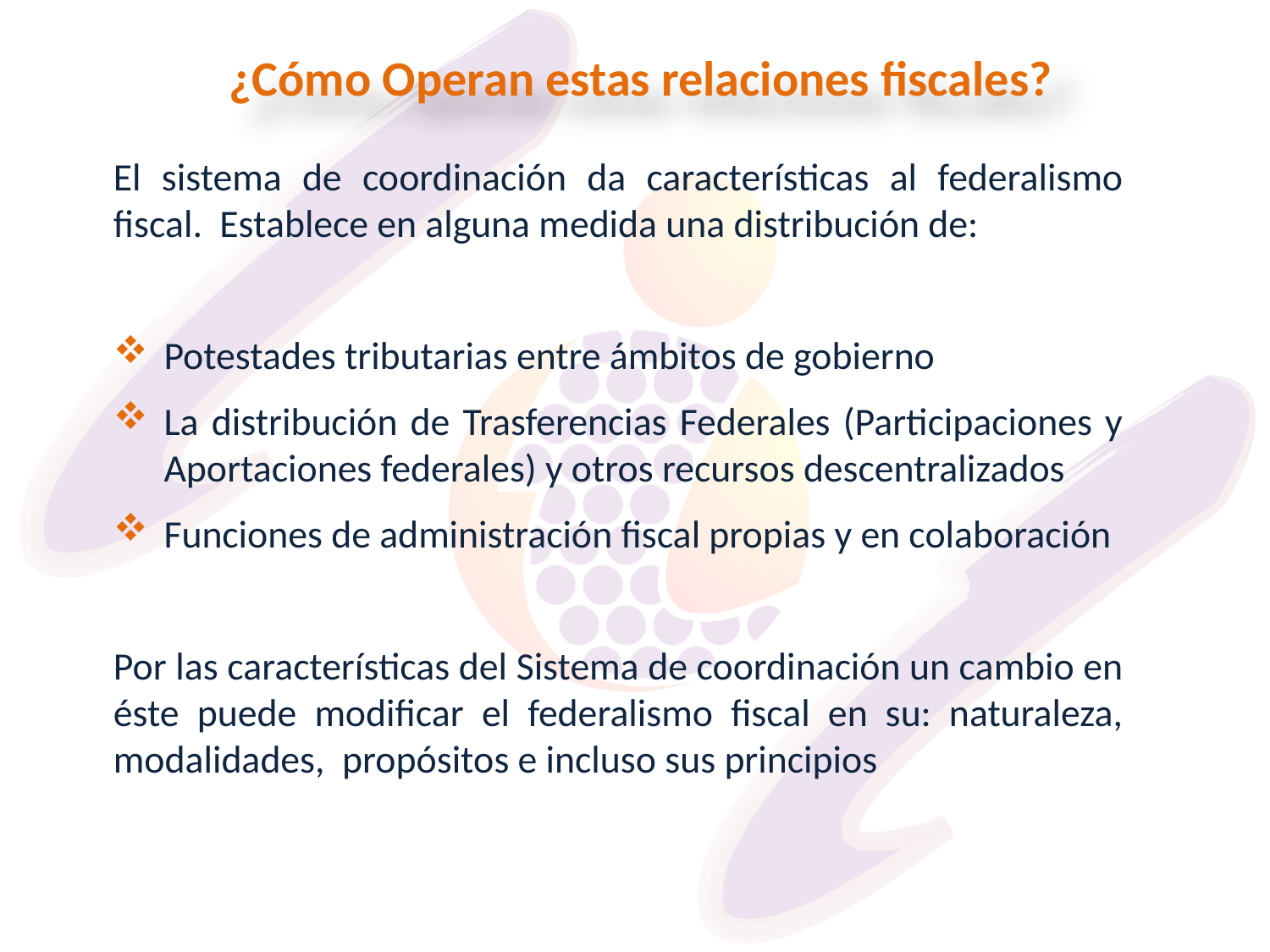

¿Cómo Operan estas relaciones fiscales?
El sistema de coordinación da características al federalismo fiscal.  Establece en alguna medida una distribución de:

Potestades tributarias entre ámbitos de gobierno
La distribución de Trasferencias Federales (Participaciones y Aportaciones federales) y otros recursos descentralizados
Funciones de administración fiscal propias y en colaboración

Por las características del Sistema de coordinación un cambio en éste puede modificar el federalismo fiscal en su: naturaleza, modalidades,  propósitos e incluso sus principios